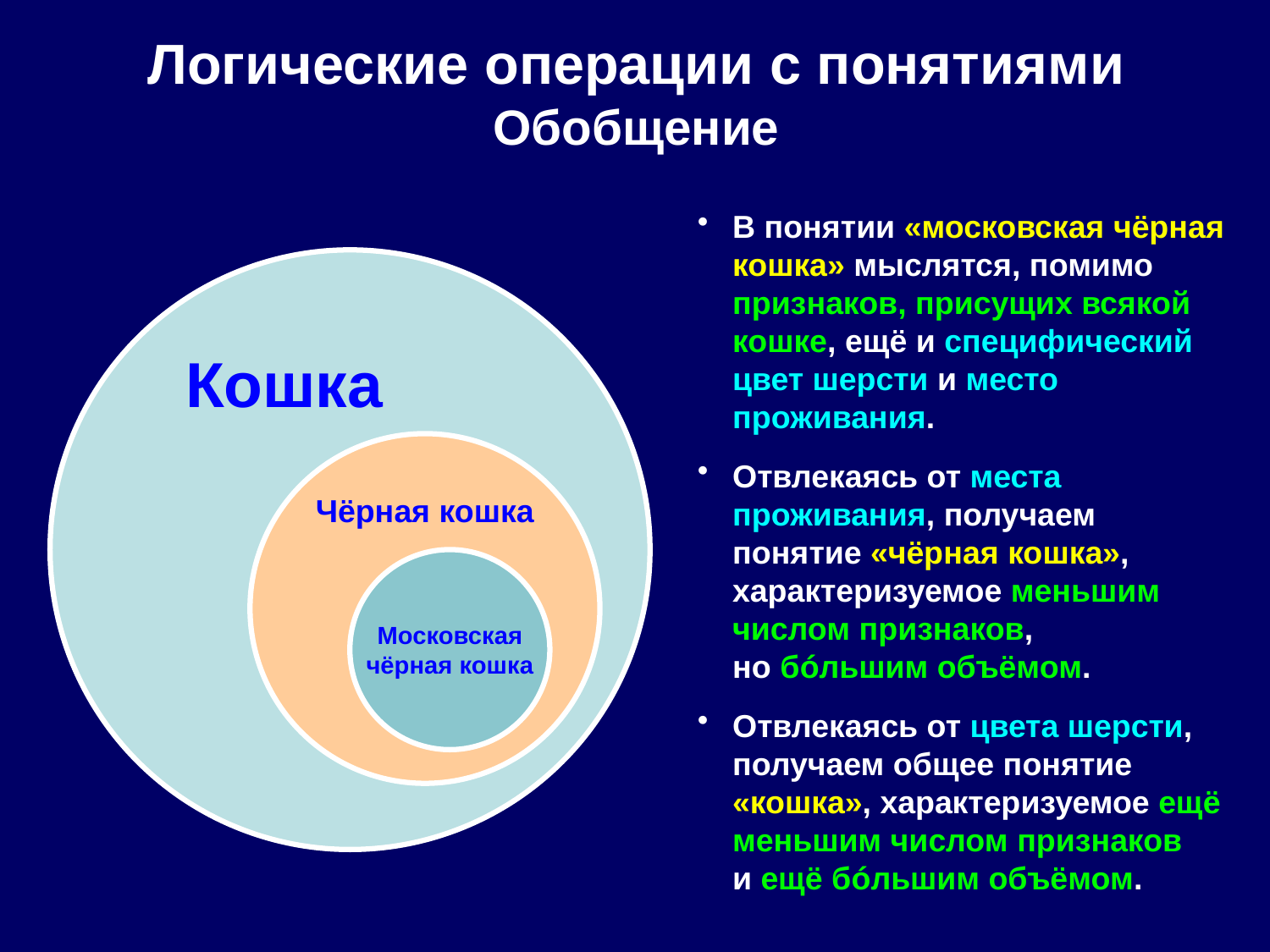

Логические операции с понятиями
Обобщение
В понятии «московская чёрная кошка» мыслятся, помимо признаков, присущих всякой кошке, ещё и специфический цвет шерсти и место проживания.
Отвлекаясь от места проживания, получаем понятие «чёрная кошка», характеризуемое меньшим числом признаков,
но бóльшим объёмом.
Отвлекаясь от цвета шерсти, получаем общее понятие «кошка», характеризуемое ещё меньшим числом признаков
и ещё бóльшим объёмом.
  Кошка
Чёрная кошка
Московская
чёрная кошка